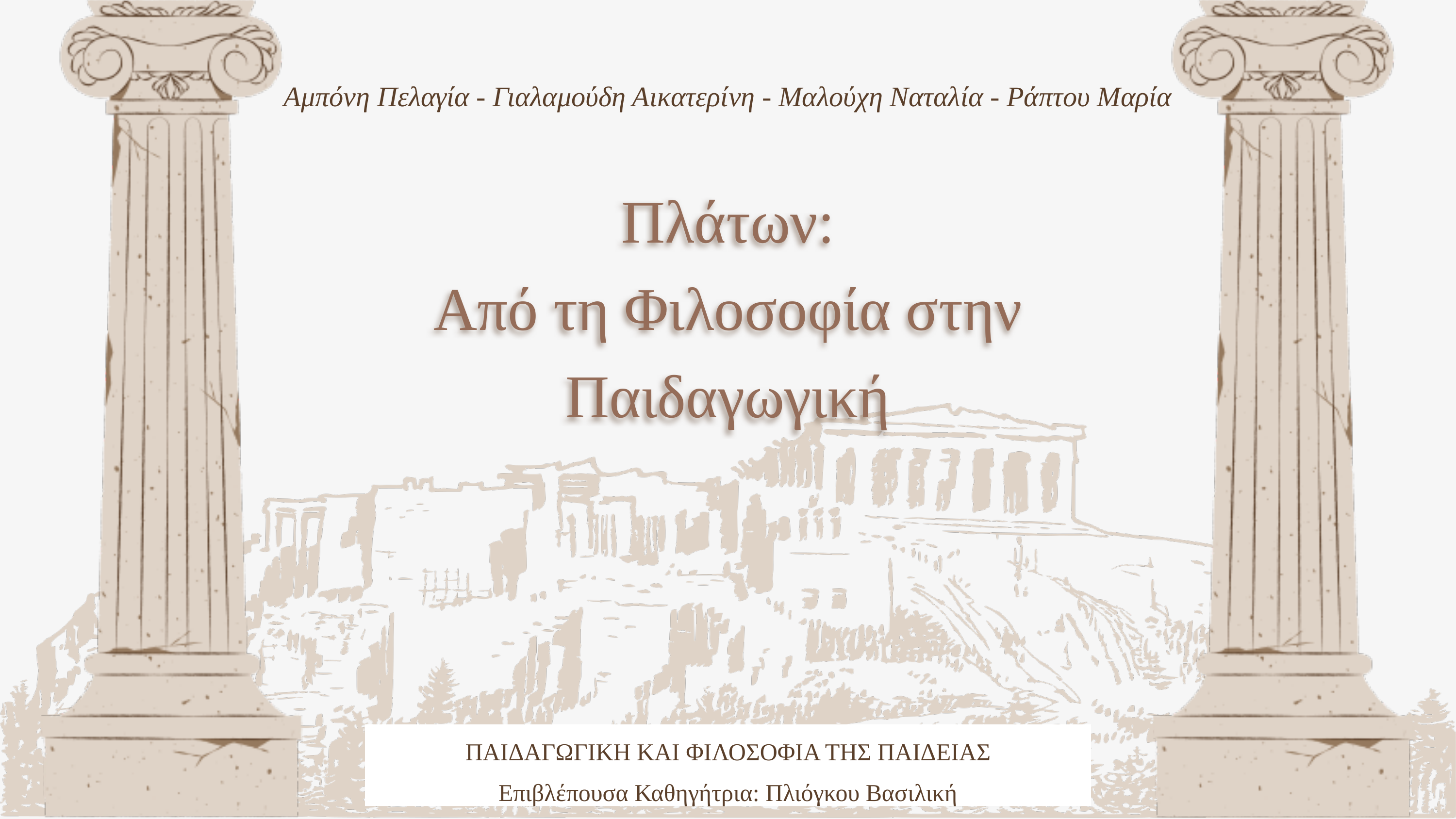

Αμπόνη Πελαγία - Γιαλαμούδη Αικατερίνη - Μαλούχη Ναταλία - Ράπτου Μαρία
Πλάτων:
Από τη Φιλοσοφία στην Παιδαγωγική

ΠΑΙΔΑΓΩΓΙΚΗ ΚΑΙ ΦΙΛΟΣΟΦΙΑ ΤΗΣ ΠΑΙΔΕΙΑΣ
Επιβλέπουσα Καθηγήτρια: Πλιόγκου Βασιλική